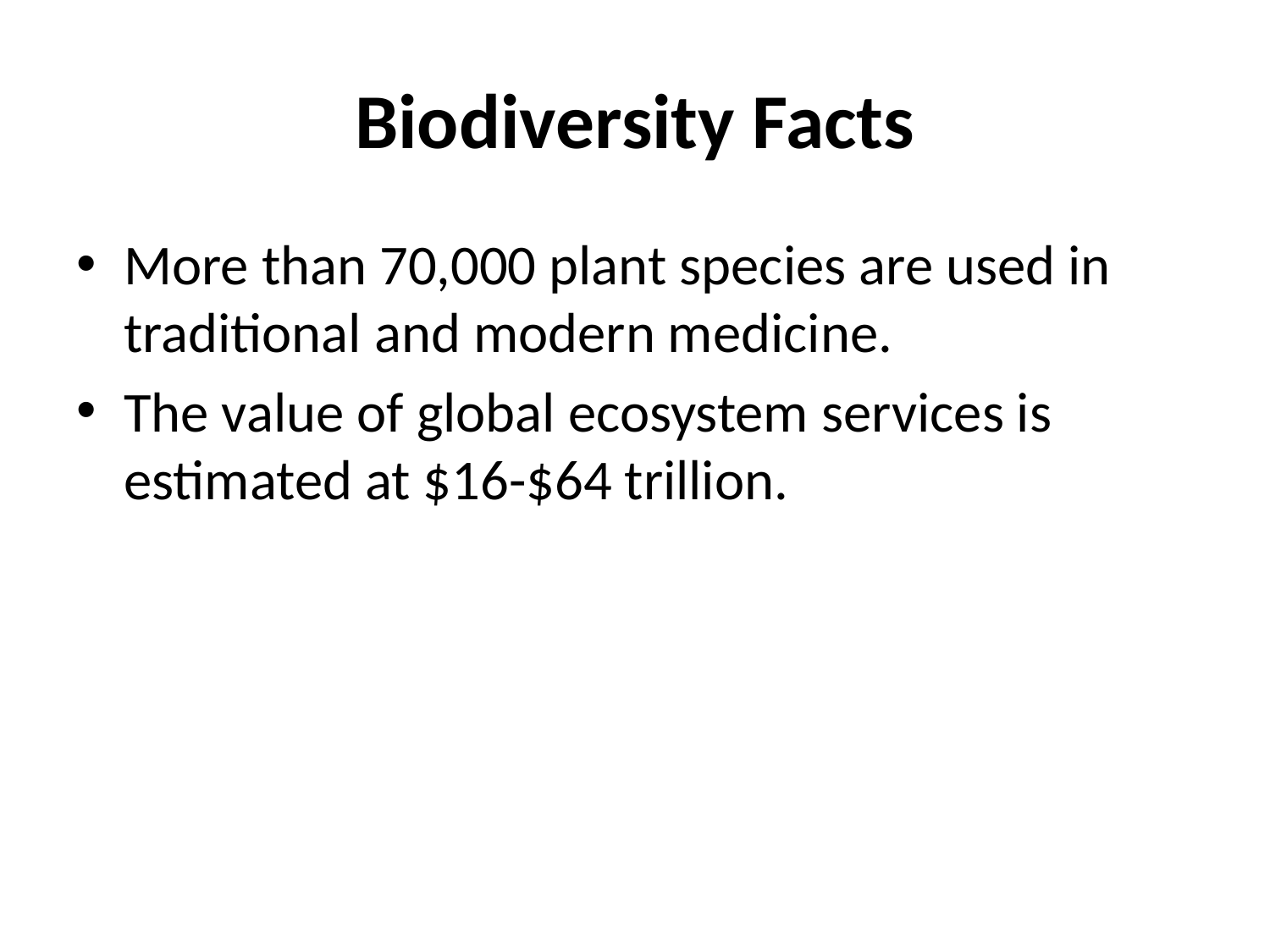

# Biodiversity Facts
More than 70,000 plant species are used in traditional and modern medicine.
The value of global ecosystem services is estimated at $16-$64 trillion.